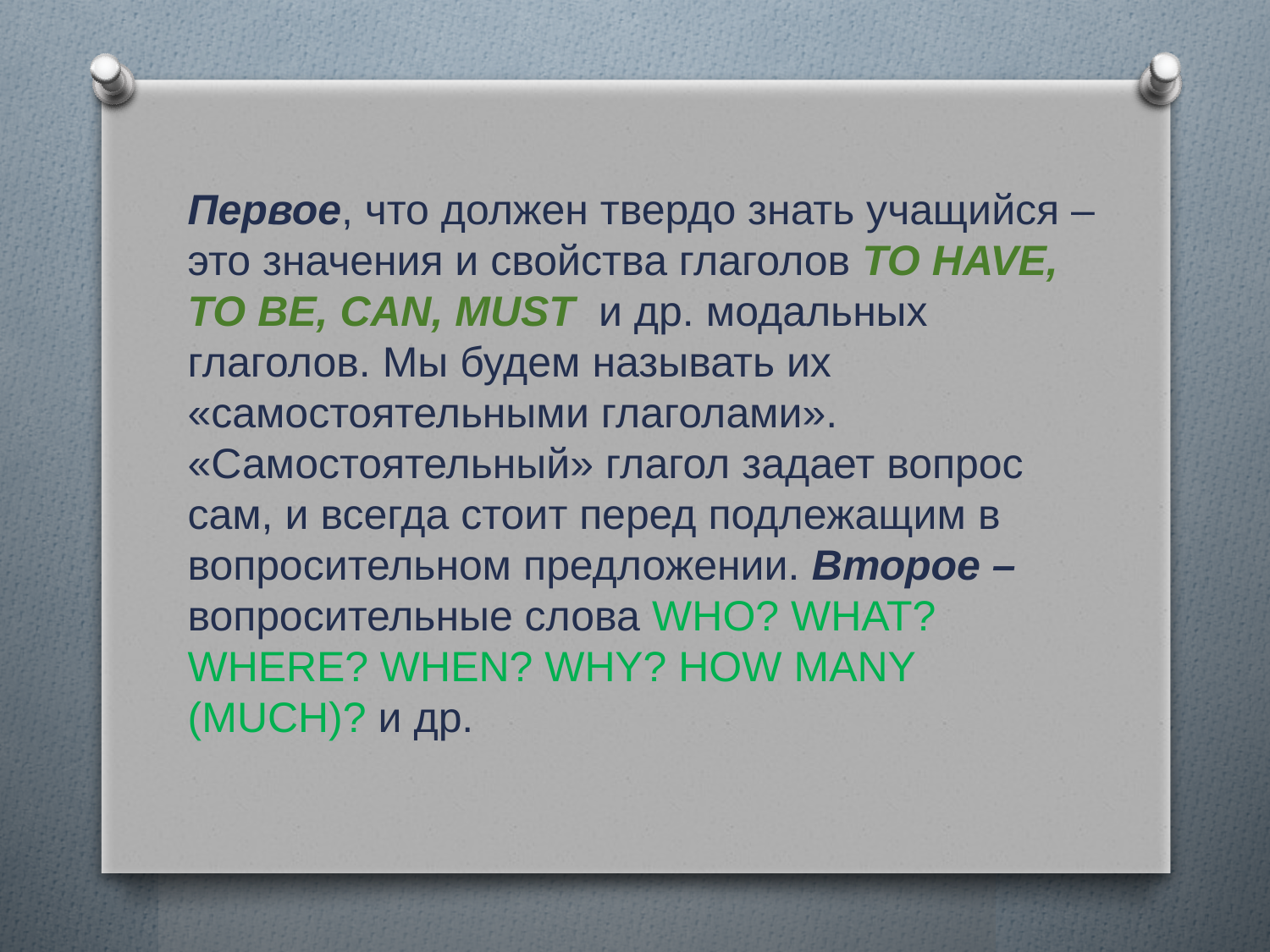

Первое, что должен твердо знать учащийся – это значения и свойства глаголов TO HAVE, TO BE, CAN, MUST  и др. модальных глаголов. Мы будем называть их «самостоятельными глаголами». «Самостоятельный» глагол задает вопрос сам, и всегда стоит перед подлежащим в вопросительном предложении. Второе – вопросительные слова WHO? WHAT?WHERE? WHEN? WHY? HOW MANY (MUCH)? и др.